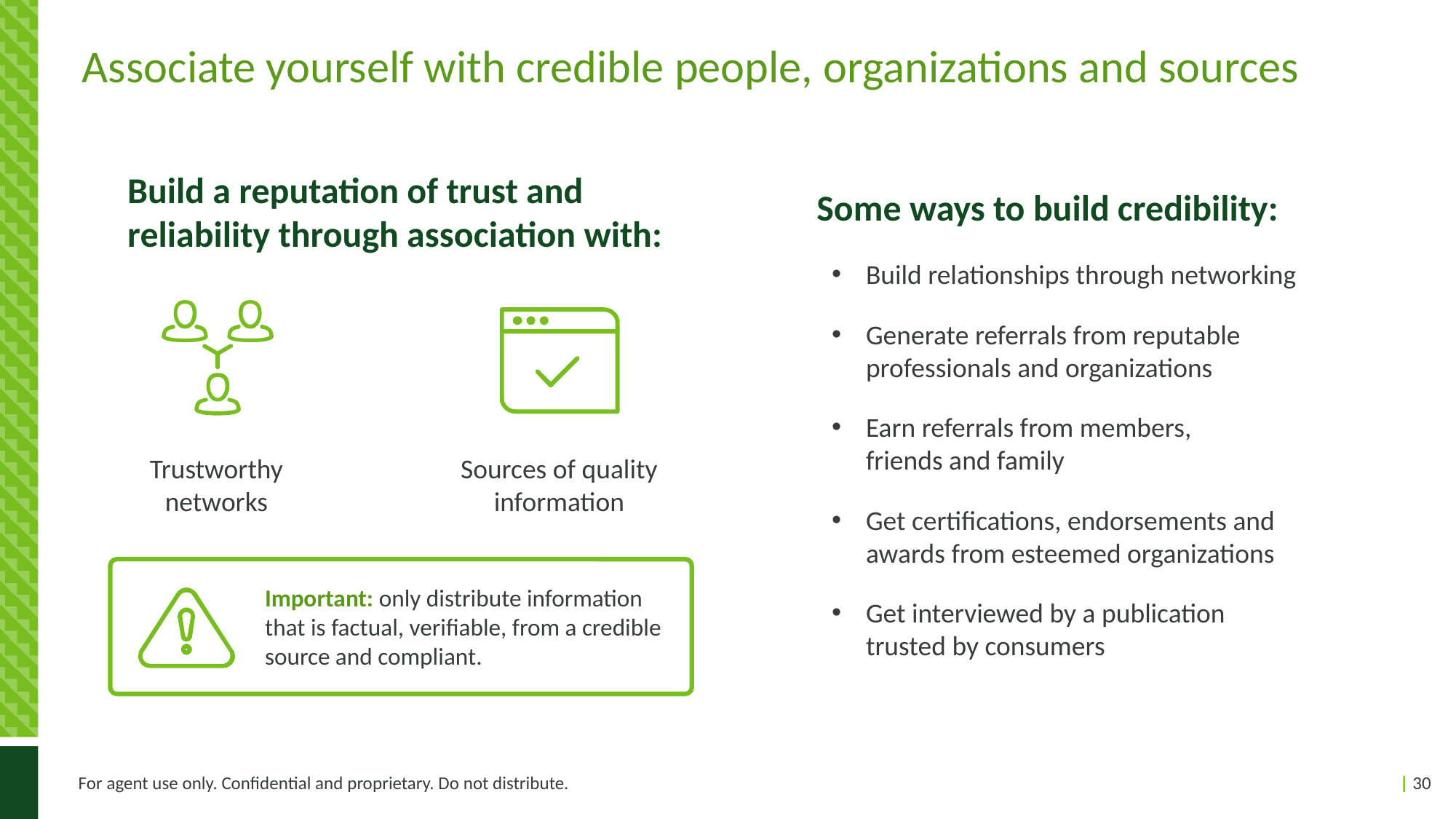

# Associate yourself with credible people, organizations and sources
Build a reputation of trust and reliability through association with:
Some ways to build credibility:
Build relationships through networking
Generate referrals from reputable professionals and organizations
Earn referrals from members,
friends and family
Get certifications, endorsements and
awards from esteemed organizations
Get interviewed by a publication
trusted by consumers

Trustworthy
networks
Sources of quality information
Important: only distribute information that is factual, verifiable, from a credible source and compliant.

For agent use only. Confidential and proprietary. Do not distribute.
| 30